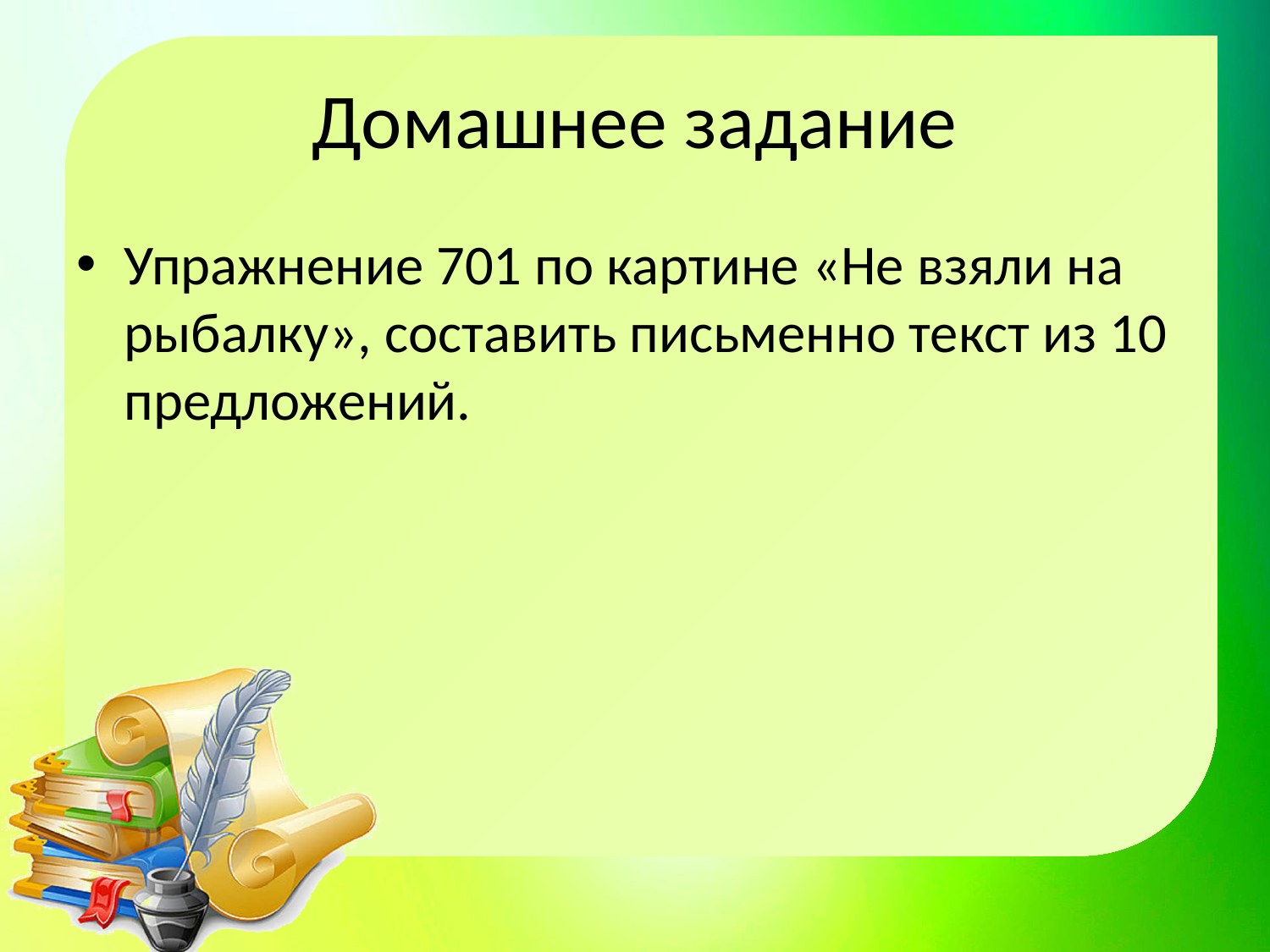

# Домашнее задание
Упражнение 701 по картине «Не взяли на рыбалку», составить письменно текст из 10 предложений.